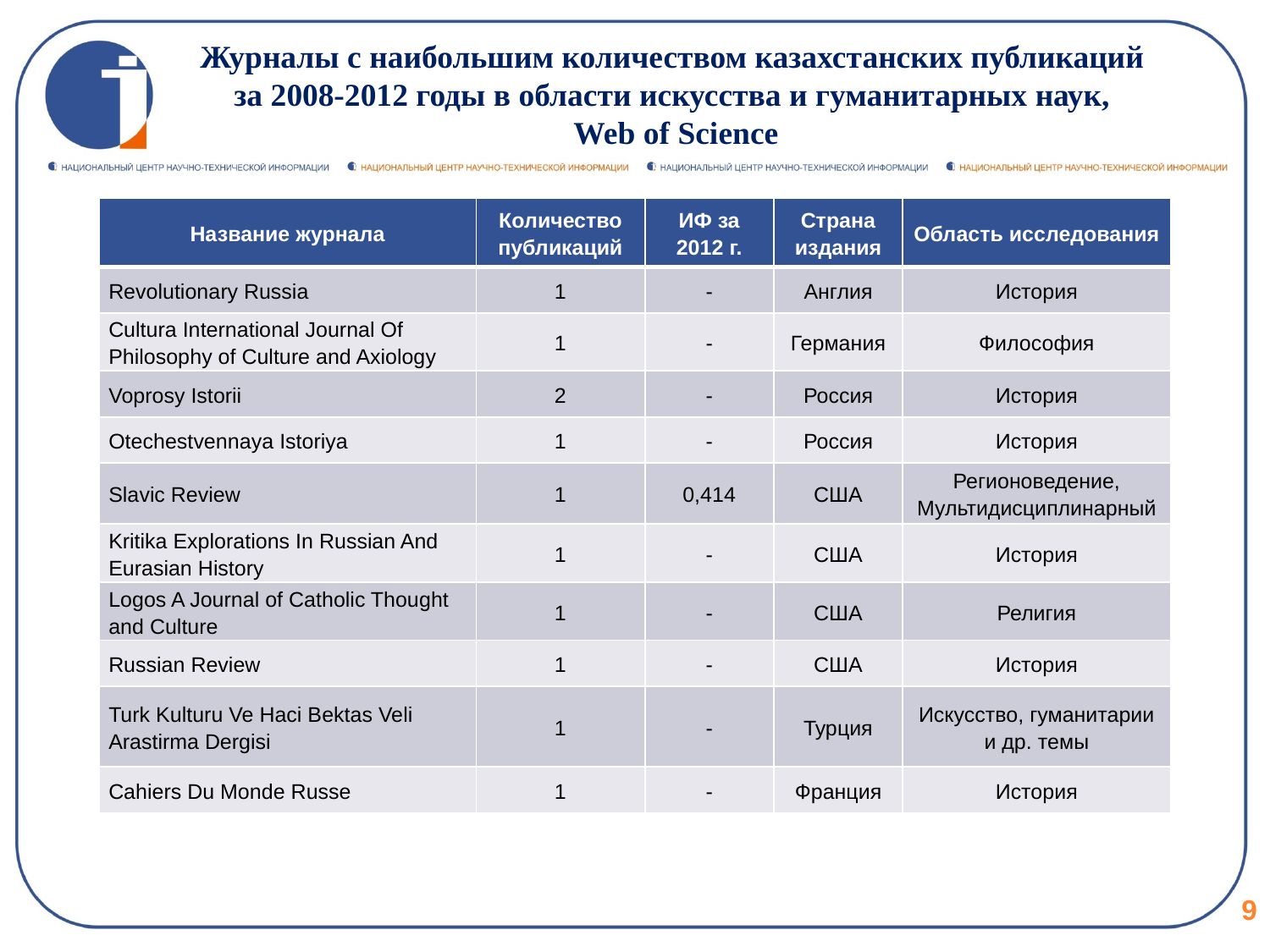

Журналы с наибольшим количеством казахстанских публикаций
за 2008-2012 годы в области искусства и гуманитарных наук,
Web of Science
| Название журнала | Количество публикаций | ИФ за 2012 г. | Страна издания | Область исследования |
| --- | --- | --- | --- | --- |
| Revolutionary Russia | 1 | - | Англия | История |
| Cultura International Journal Of Philosophy of Culture and Axiology | 1 | - | Германия | Философия |
| Voprosy Istorii | 2 | - | Россия | История |
| Otechestvennaya Istoriya | 1 | - | Россия | История |
| Slavic Review | 1 | 0,414 | США | Регионоведение, Мультидисциплинарный |
| Kritika Explorations In Russian And Eurasian History | 1 | - | США | История |
| Logos A Journal of Catholic Thought and Culture | 1 | - | США | Религия |
| Russian Review | 1 | - | США | История |
| Turk Kulturu Ve Haci Bektas Veli Arastirma Dergisi | 1 | - | Турция | Искусство, гуманитарии и др. темы |
| Cahiers Du Monde Russe | 1 | - | Франция | История |
9